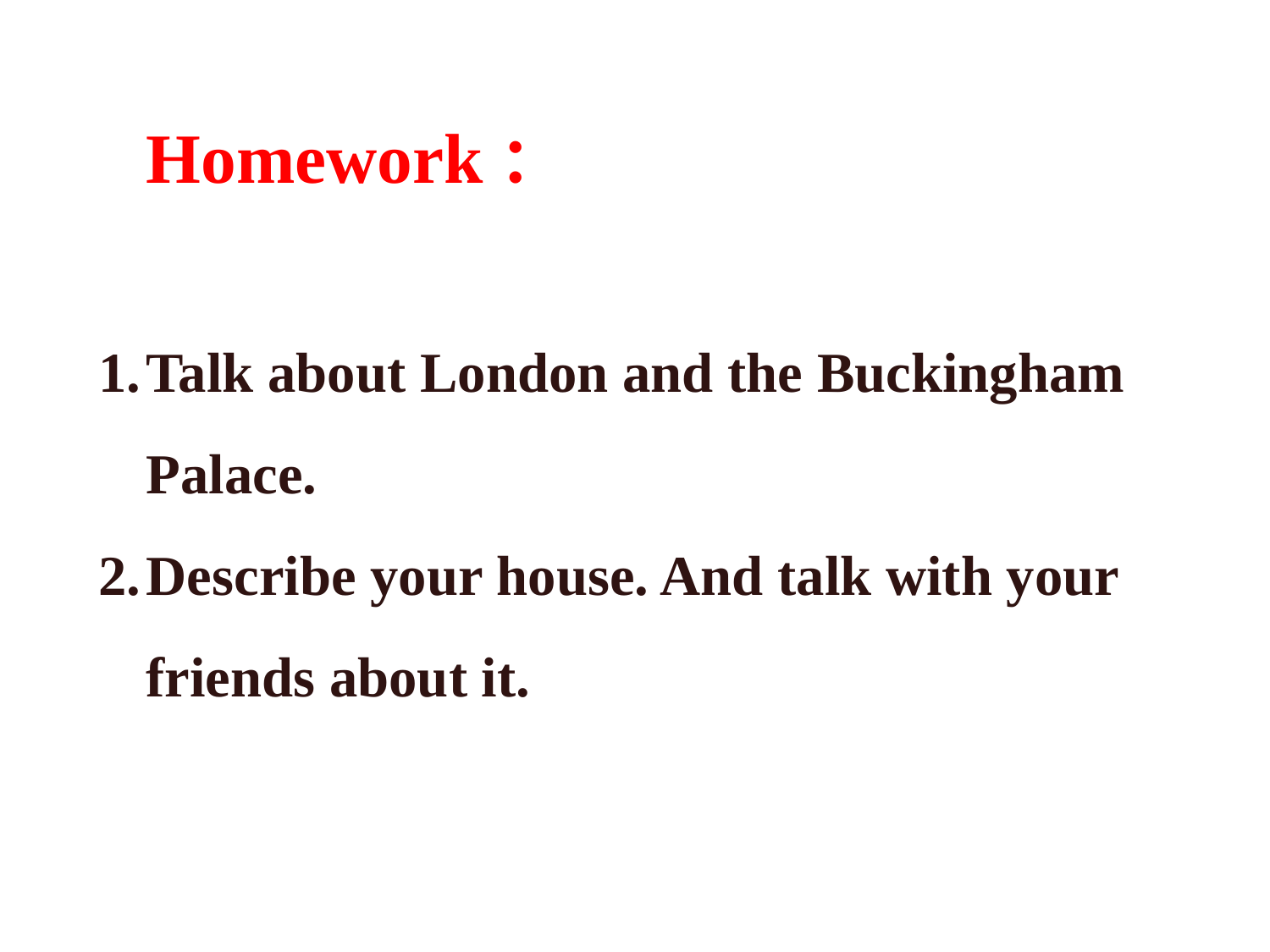

Homework：
Talk about London and the Buckingham Palace.
Describe your house. And talk with your friends about it.